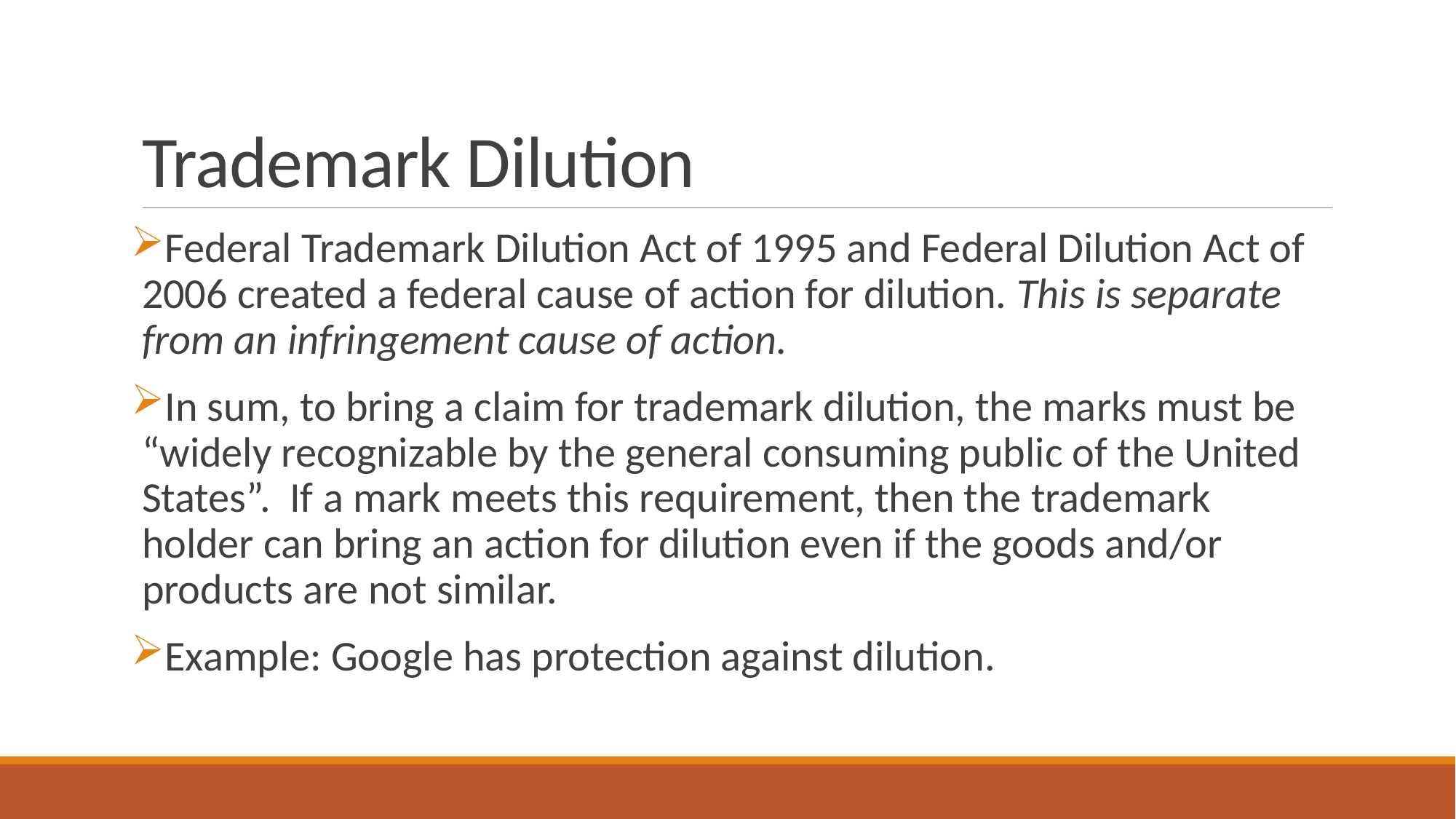

# Trademark Dilution
Federal Trademark Dilution Act of 1995 and Federal Dilution Act of 2006 created a federal cause of action for dilution. This is separate from an infringement cause of action.
In sum, to bring a claim for trademark dilution, the marks must be “widely recognizable by the general consuming public of the United States”.  If a mark meets this requirement, then the trademark holder can bring an action for dilution even if the goods and/or products are not similar.
Example: Google has protection against dilution.